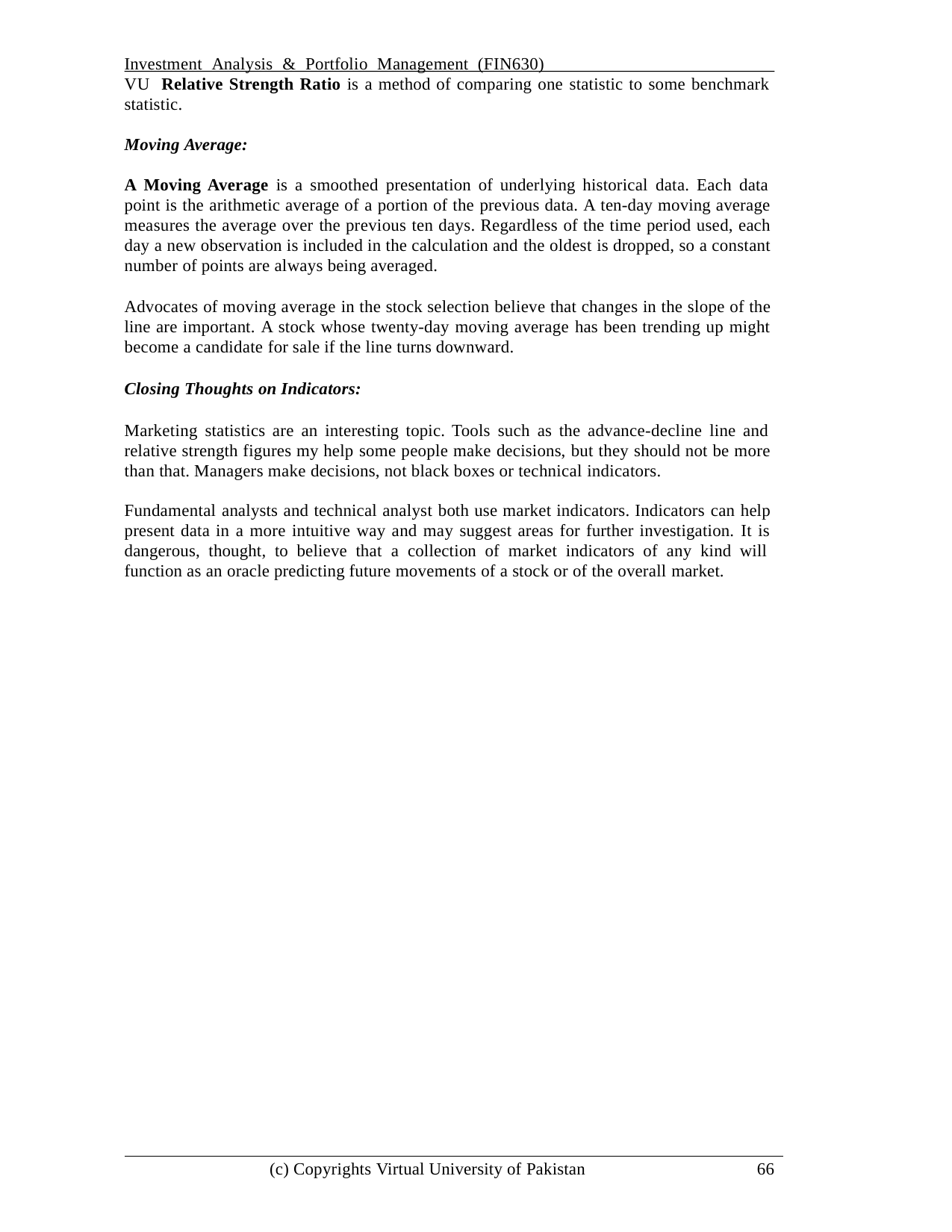

Investment Analysis & Portfolio Management (FIN630)	VU  Relative Strength Ratio is a method of comparing one statistic to some benchmark  statistic.

Moving Average:

A Moving Average is a smoothed presentation of underlying historical data. Each data  point is the arithmetic average of a portion of the previous data. A ten-day moving average  measures the average over the previous ten days. Regardless of the time period used, each  day a new observation is included in the calculation and the oldest is dropped, so a constant  number of points are always being averaged.

Advocates of moving average in the stock selection believe that changes in the slope of the  line are important. A stock whose twenty-day moving average has been trending up might  become a candidate for sale if the line turns downward.

Closing Thoughts on Indicators:

Marketing statistics are an interesting topic. Tools such as the advance-decline line and  relative strength figures my help some people make decisions, but they should not be more  than that. Managers make decisions, not black boxes or technical indicators.

Fundamental analysts and technical analyst both use market indicators. Indicators can help  present data in a more intuitive way and may suggest areas for further investigation. It is  dangerous, thought, to believe that a collection of market indicators of any kind will  function as an oracle predicting future movements of a stock or of the overall market.

(c) Copyrights Virtual University of Pakistan
66